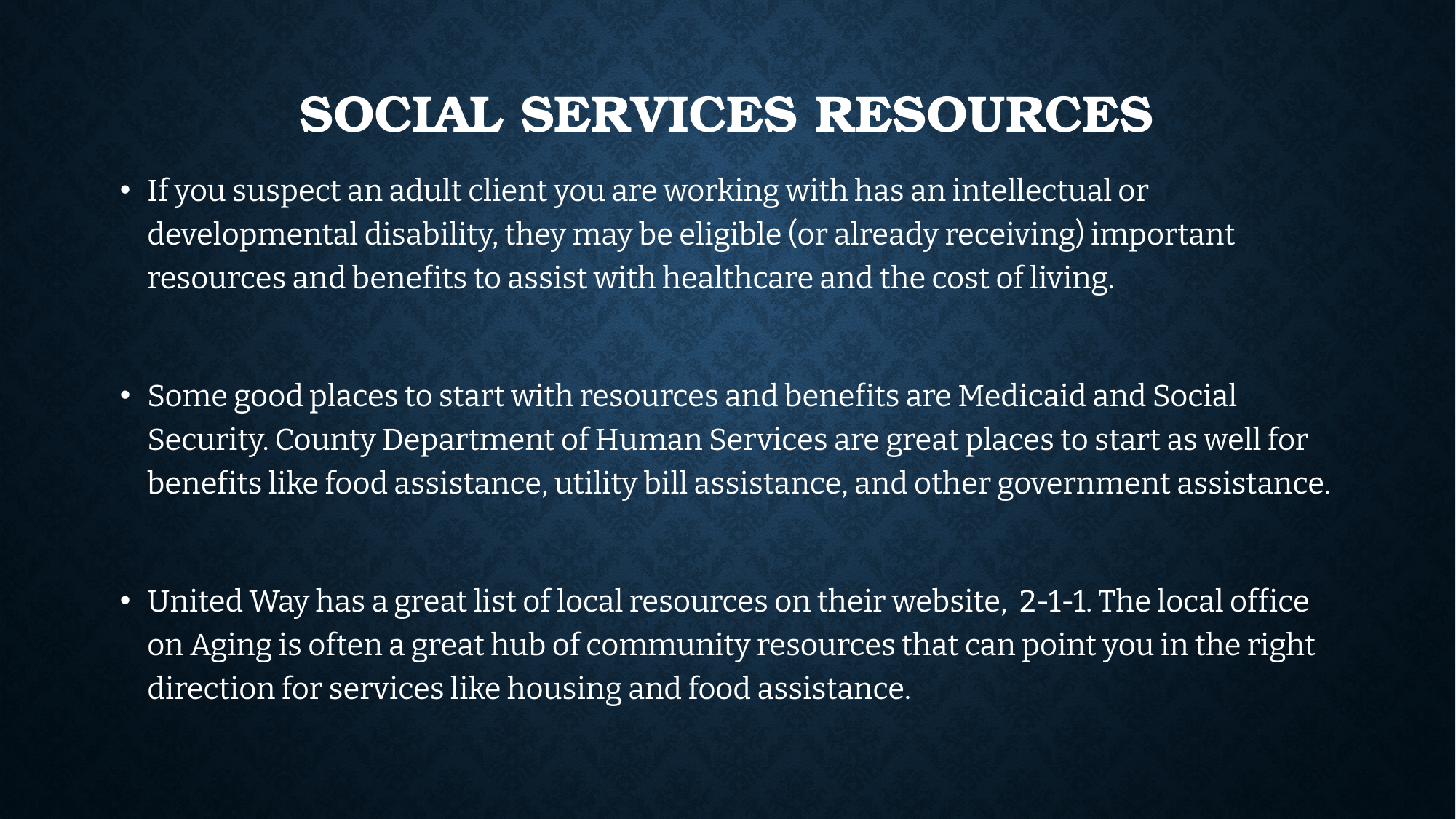

# Social services resources
If you suspect an adult client you are working with has an intellectual or developmental disability, they may be eligible (or already receiving) important resources and benefits to assist with healthcare and the cost of living.

Some good places to start with resources and benefits are Medicaid and Social Security. County Department of Human Services are great places to start as well for benefits like food assistance, utility bill assistance, and other government assistance.

United Way has a great list of local resources on their website,  2-1-1. The local office on Aging is often a great hub of community resources that can point you in the right direction for services like housing and food assistance.